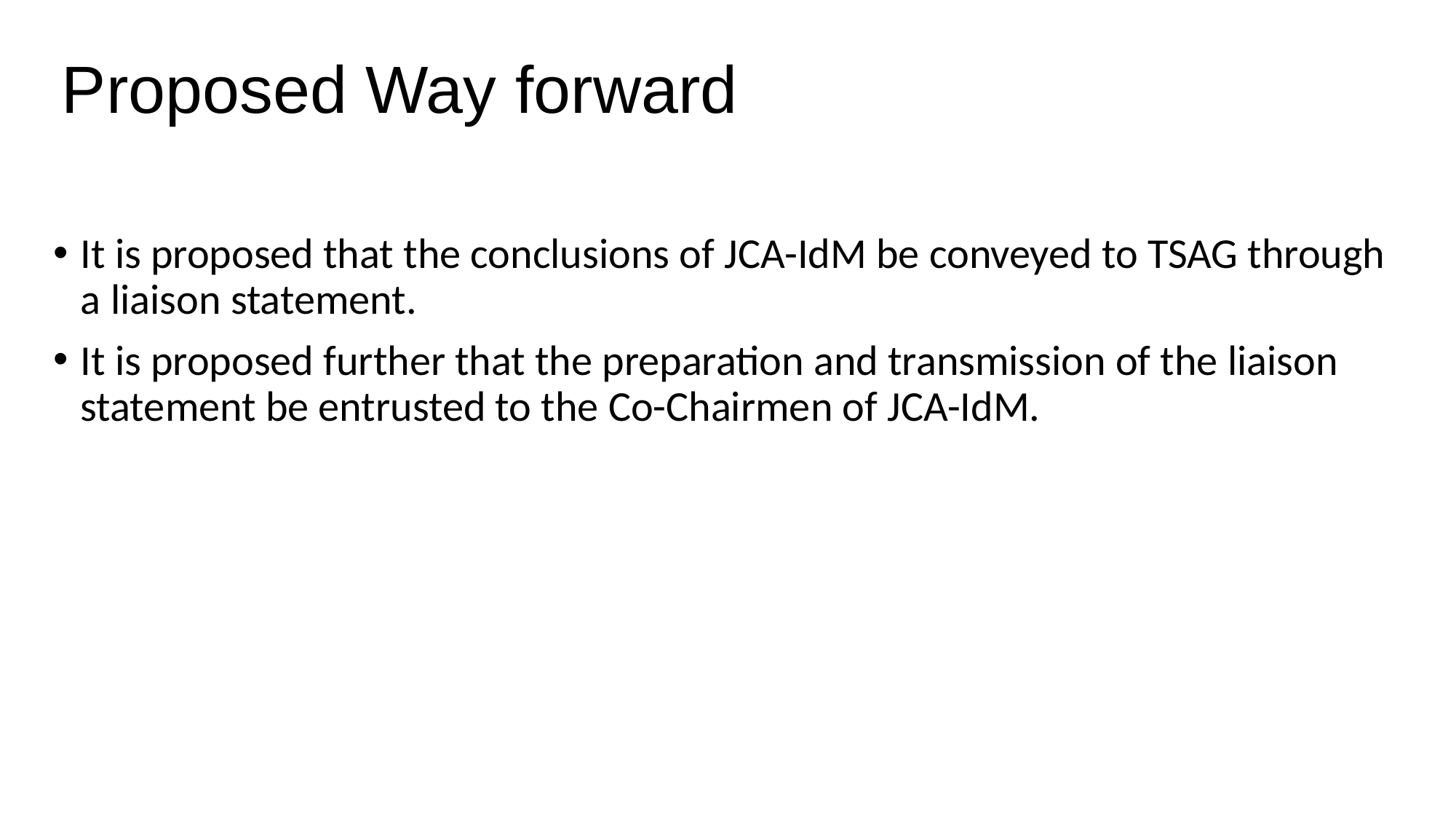

# Proposed Way forward
It is proposed that the conclusions of JCA-IdM be conveyed to TSAG through a liaison statement.
It is proposed further that the preparation and transmission of the liaison statement be entrusted to the Co-Chairmen of JCA-IdM.